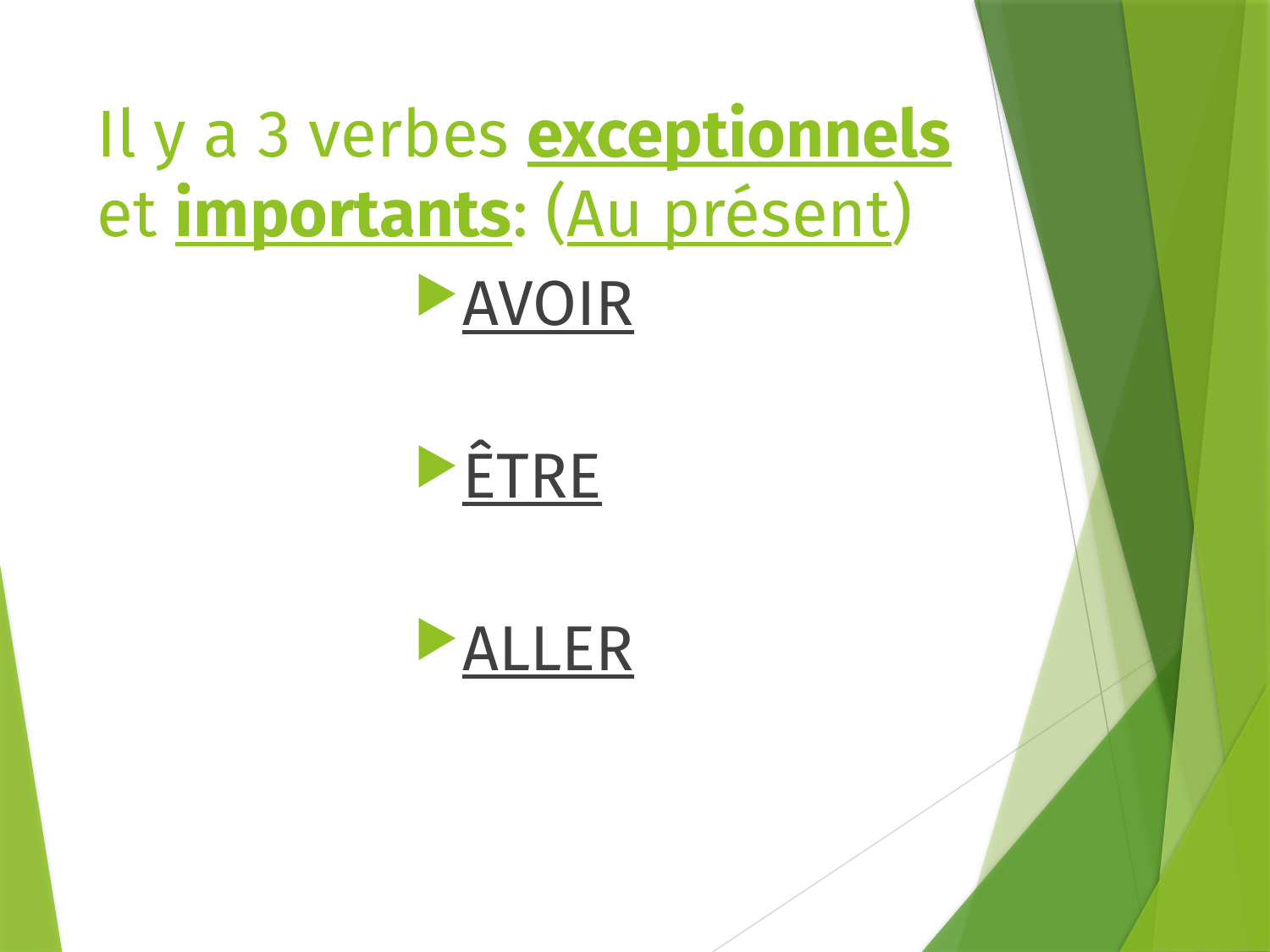

# Il y a 3 verbes exceptionnels et importants: (Au présent)
AVOIR

ÊTRE

ALLER